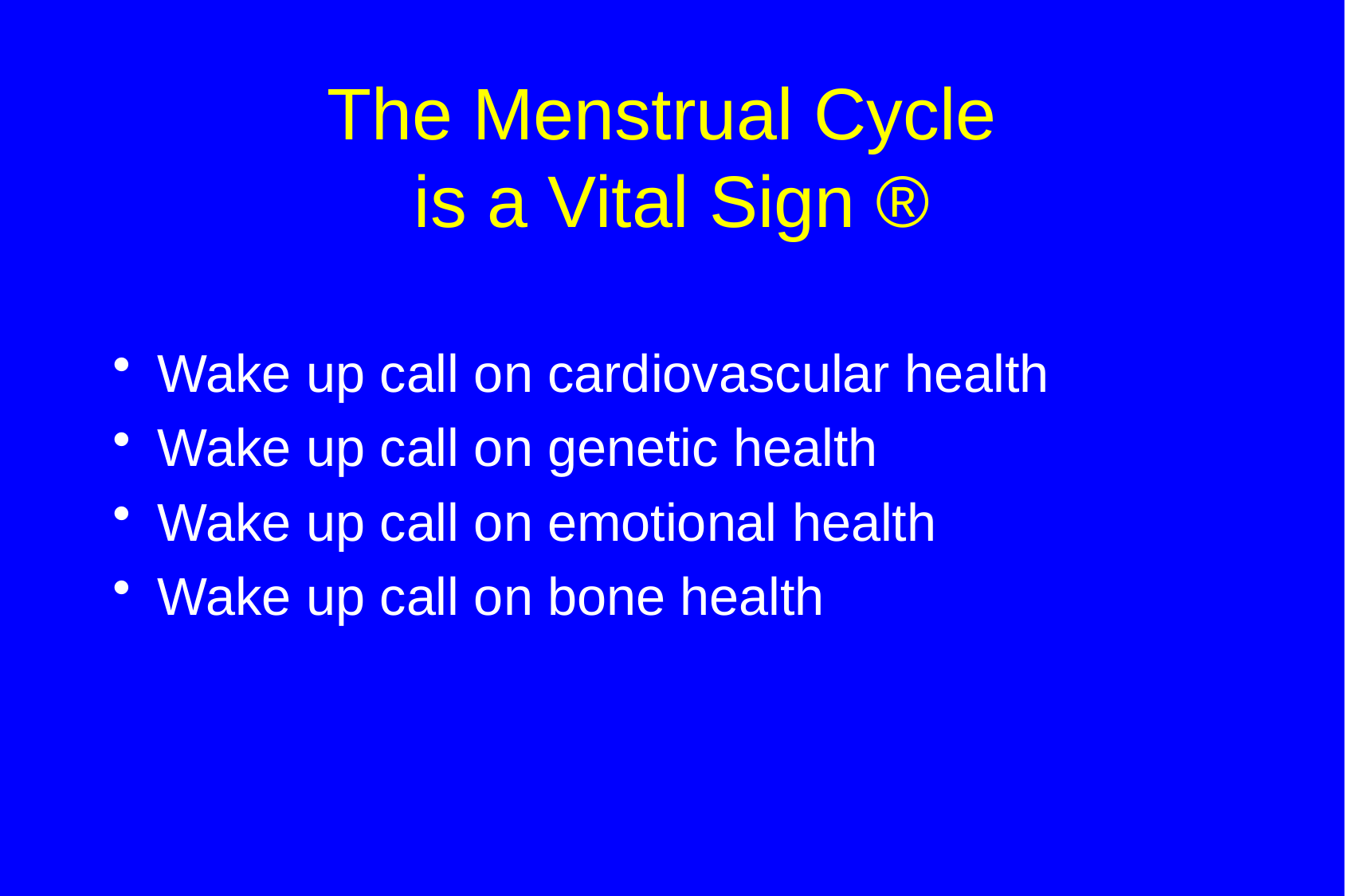

# The Menstrual Cycle is a Vital Sign ®

Wake up call on cardiovascular health
Wake up call on genetic health
Wake up call on emotional health
Wake up call on bone health